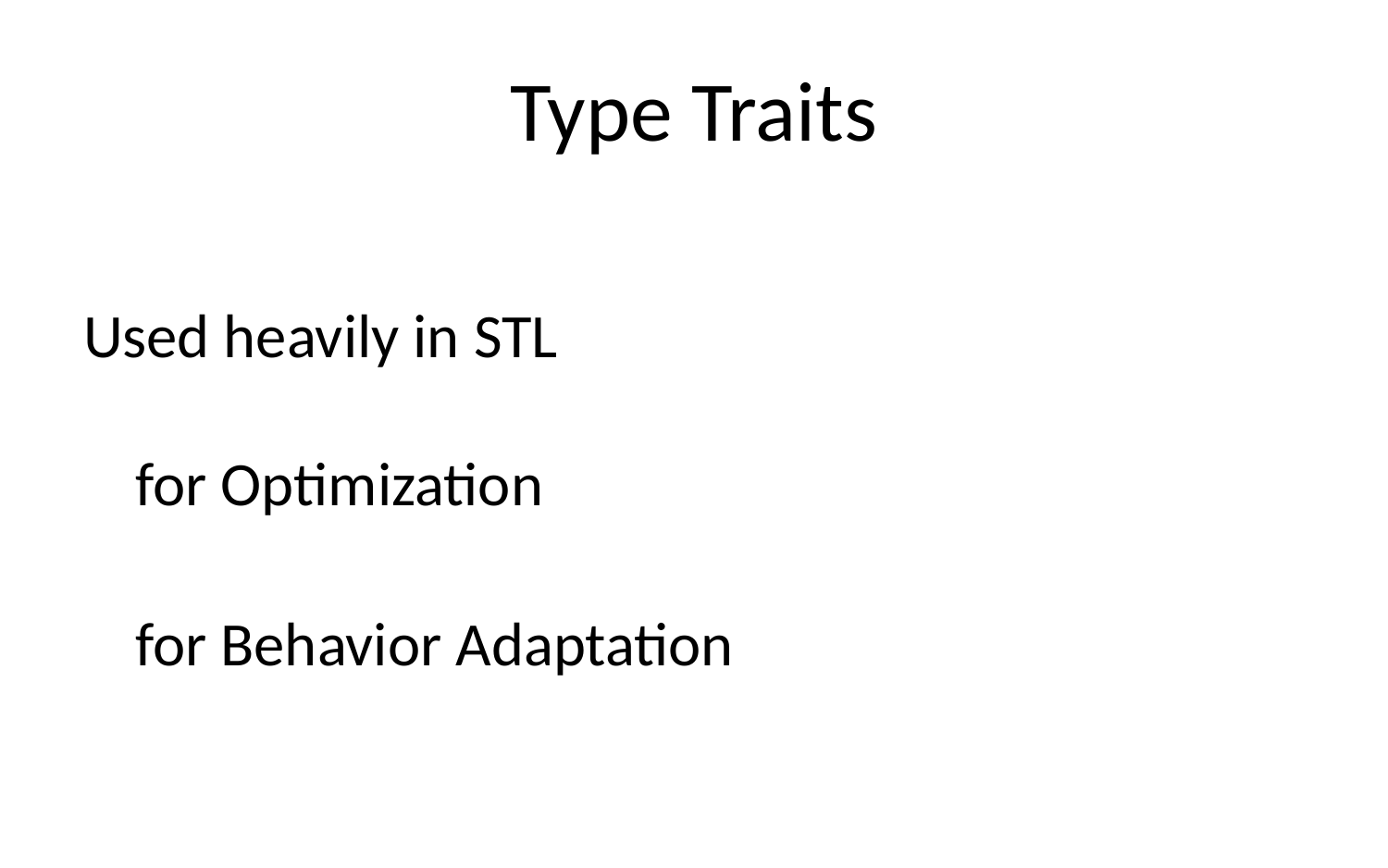

# Type Traits

Used heavily in STL
for Optimization
	for Behavior Adaptation